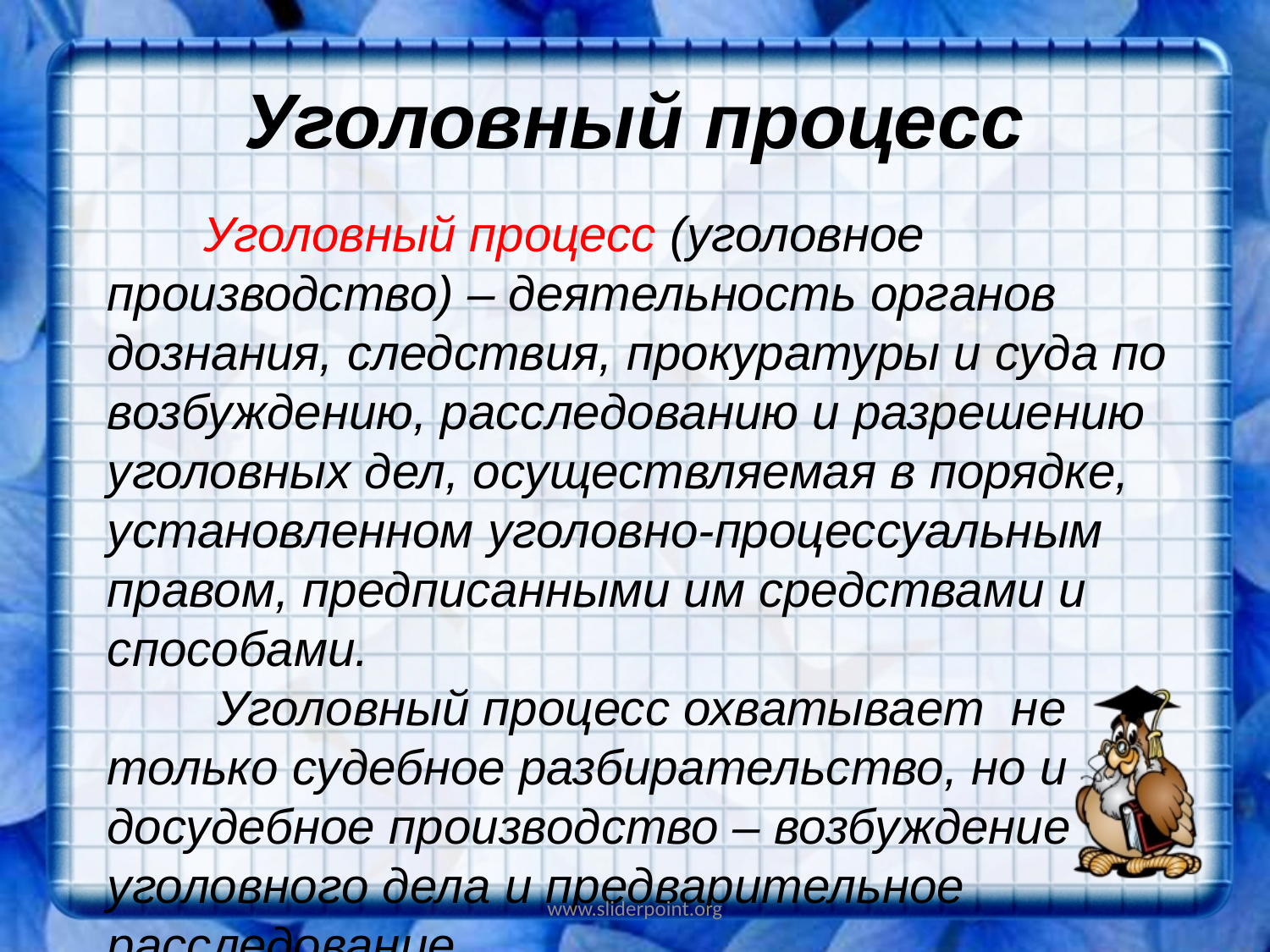

# Уголовный процесс
       Уголовный процесс (уголовное производство) – деятельность органов дознания, следствия, прокуратуры и суда по возбуждению, расследованию и разрешению уголовных дел, осуществляемая в порядке, установленном уголовно-процессуальным правом, предписанными им средствами и способами.
        Уголовный процесс охватывает  не только судебное разбирательство, но и досудебное производство – возбуждение уголовного дела и предварительное расследование.
www.sliderpoint.org